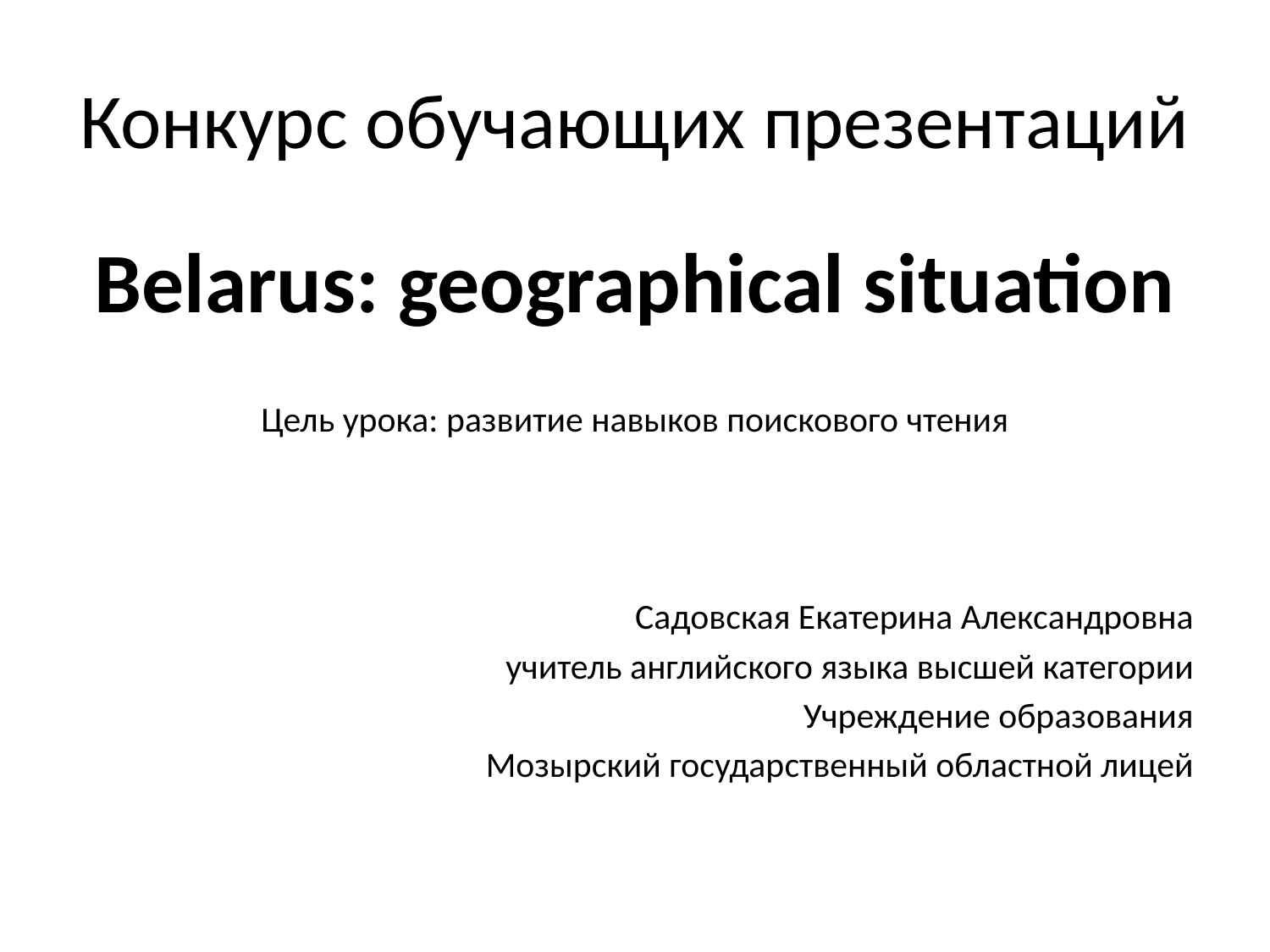

# Конкурс обучающих презентаций
Belarus: geographical situation

Цель урока: развитие навыков поискового чтения

Садовская Екатерина Александровна
учитель английского языка высшей категории
Учреждение образования
Мозырский государственный областной лицей